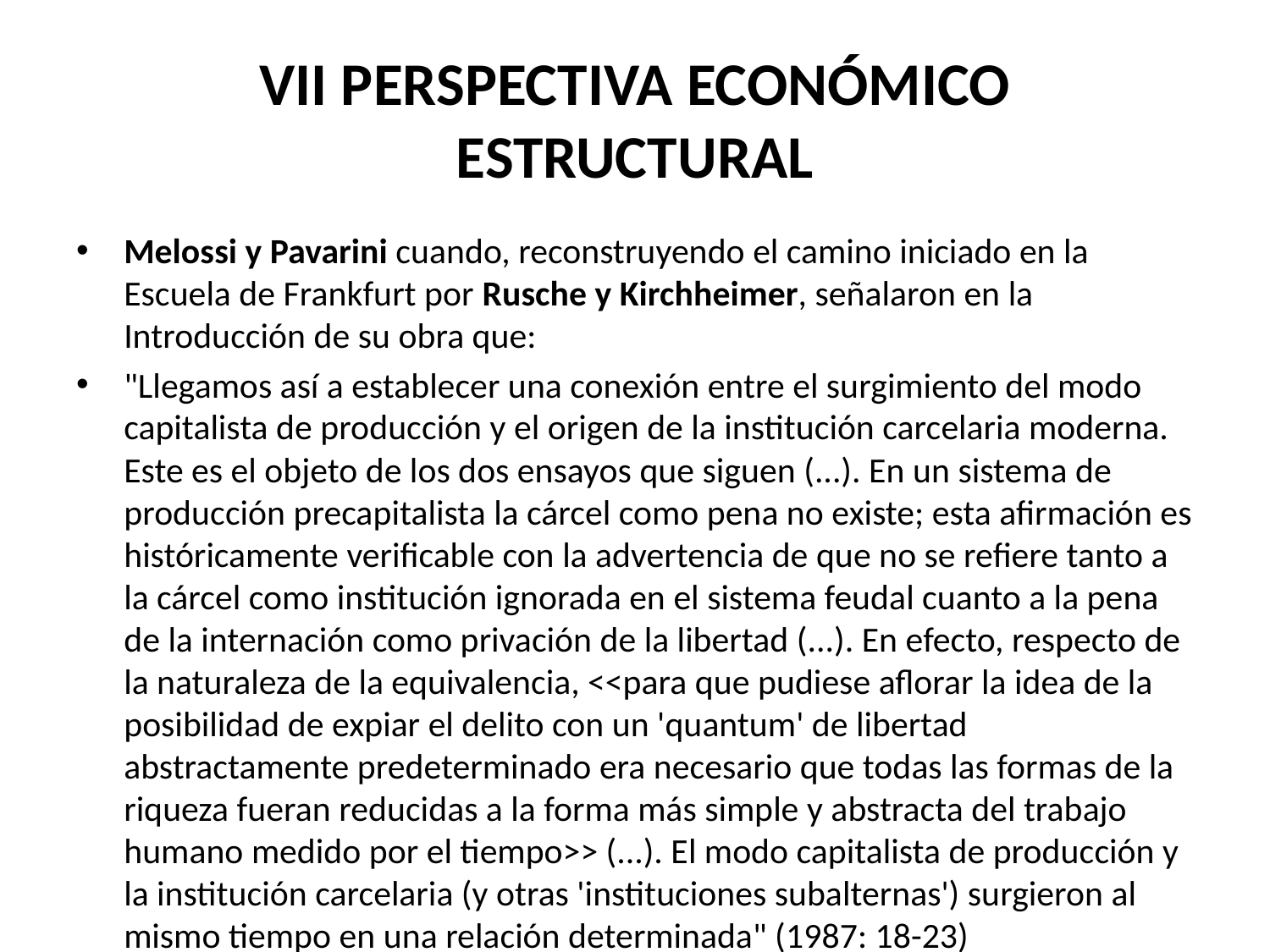

# VII PERSPECTIVA ECONÓMICO ESTRUCTURAL
Melossi y Pavarini cuando, reconstruyendo el camino iniciado en la Escuela de Frankfurt por Rusche y Kirchheimer, señalaron en la Introducción de su obra que:
"Llegamos así a establecer una conexión entre el surgimiento del modo capitalista de producción y el origen de la institución carcelaria moderna. Este es el objeto de los dos ensayos que siguen (...). En un sistema de producción precapitalista la cárcel como pena no existe; esta afirmación es históricamente verificable con la advertencia de que no se refiere tanto a la cárcel como institución ignorada en el sistema feudal cuanto a la pena de la internación como privación de la libertad (...). En efecto, respecto de la naturaleza de la equivalencia, <<para que pudiese aflorar la idea de la posibilidad de expiar el delito con un 'quantum' de libertad abstractamente predeterminado era necesario que todas las formas de la riqueza fueran reducidas a la forma más simple y abstracta del trabajo humano medido por el tiempo>> (...). El modo capitalista de producción y la institución carcelaria (y otras 'instituciones subalternas') surgieron al mismo tiempo en una relación determinada" (1987: 18-23)